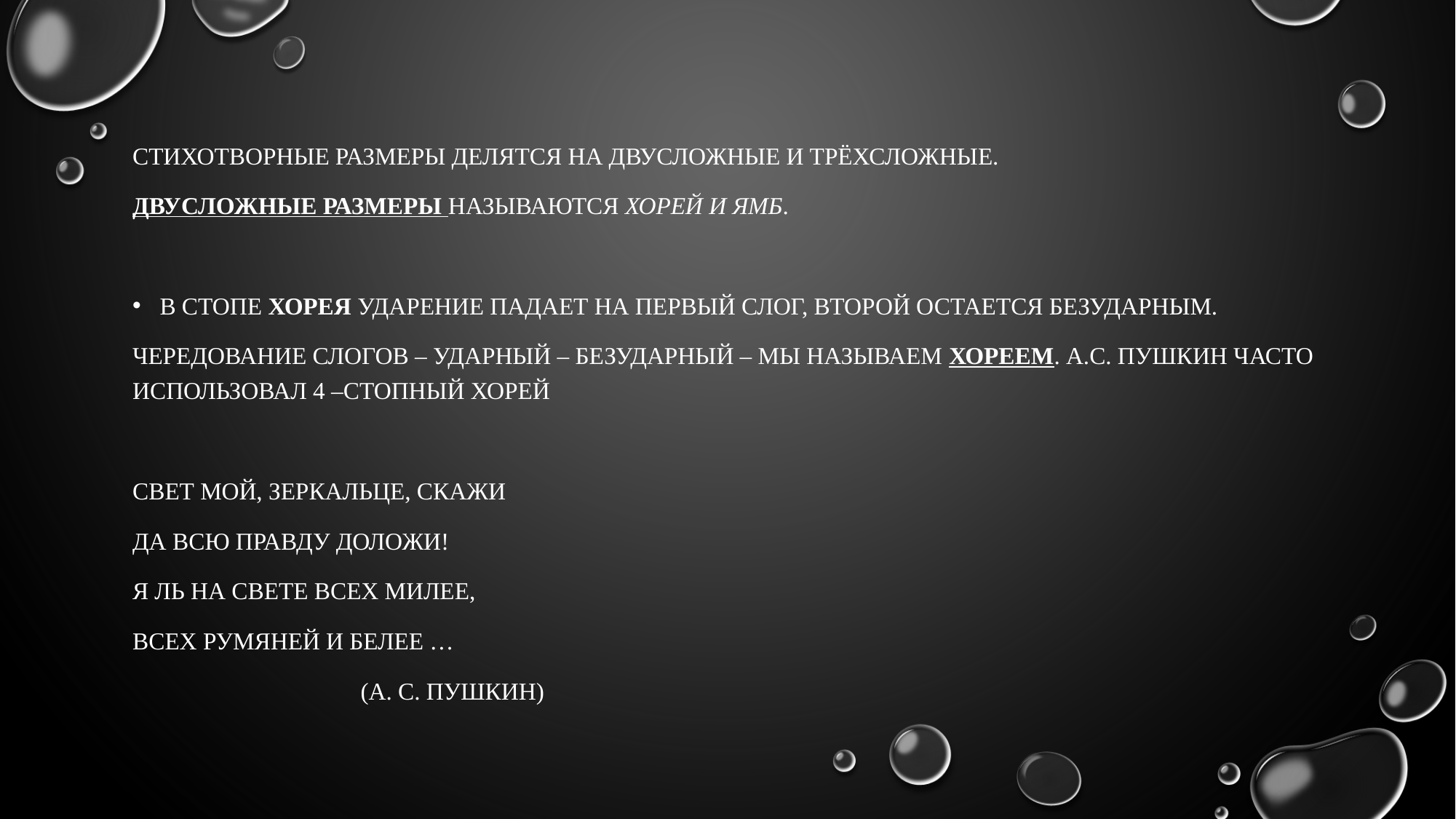

Стихотворные размеры делятся на двусложные и трёхсложные.
Двусложные размеры называются хорей и ямб.

В стопе хорея ударение падает на первый слог, второй остается безударным.
Чередование слогов – ударный – безударный – мы называем хореем. А.с. Пушкин часто использовал 4 –стопный хорей

Свет мой, зеркальце, скажи
Да всю правду доложи!
Я ль на свете всех милее,
Всех румяней и белее …
                                      (А. С. Пушкин)